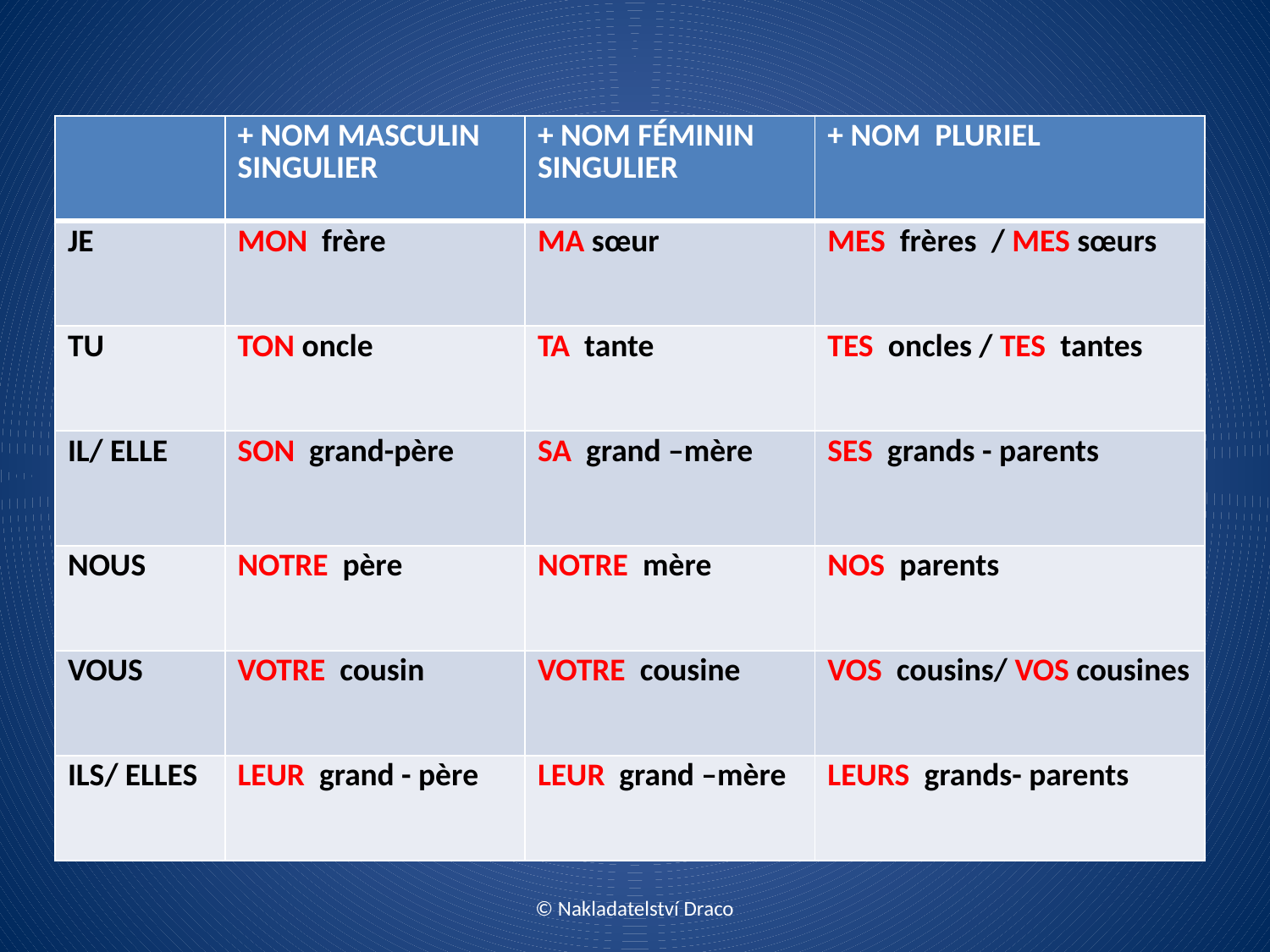

|  | + NOM MASCULIN SINGULIER | + NOM FÉMININ SINGULIER | + NOM PLURIEL |
| --- | --- | --- | --- |
| JE | MON frère | MA sœur | MES frères / MES sœurs |
| TU | TON oncle | TA tante | TES oncles / TES tantes |
| IL/ ELLE | SON grand-père | SA grand –mère | SES grands - parents |
| NOUS | NOTRE père | NOTRE mère | NOS parents |
| VOUS | VOTRE cousin | VOTRE cousine | VOS cousins/ VOS cousines |
| ILS/ ELLES | LEUR grand - père | LEUR grand –mère | LEURS grands- parents |
© Nakladatelství Draco